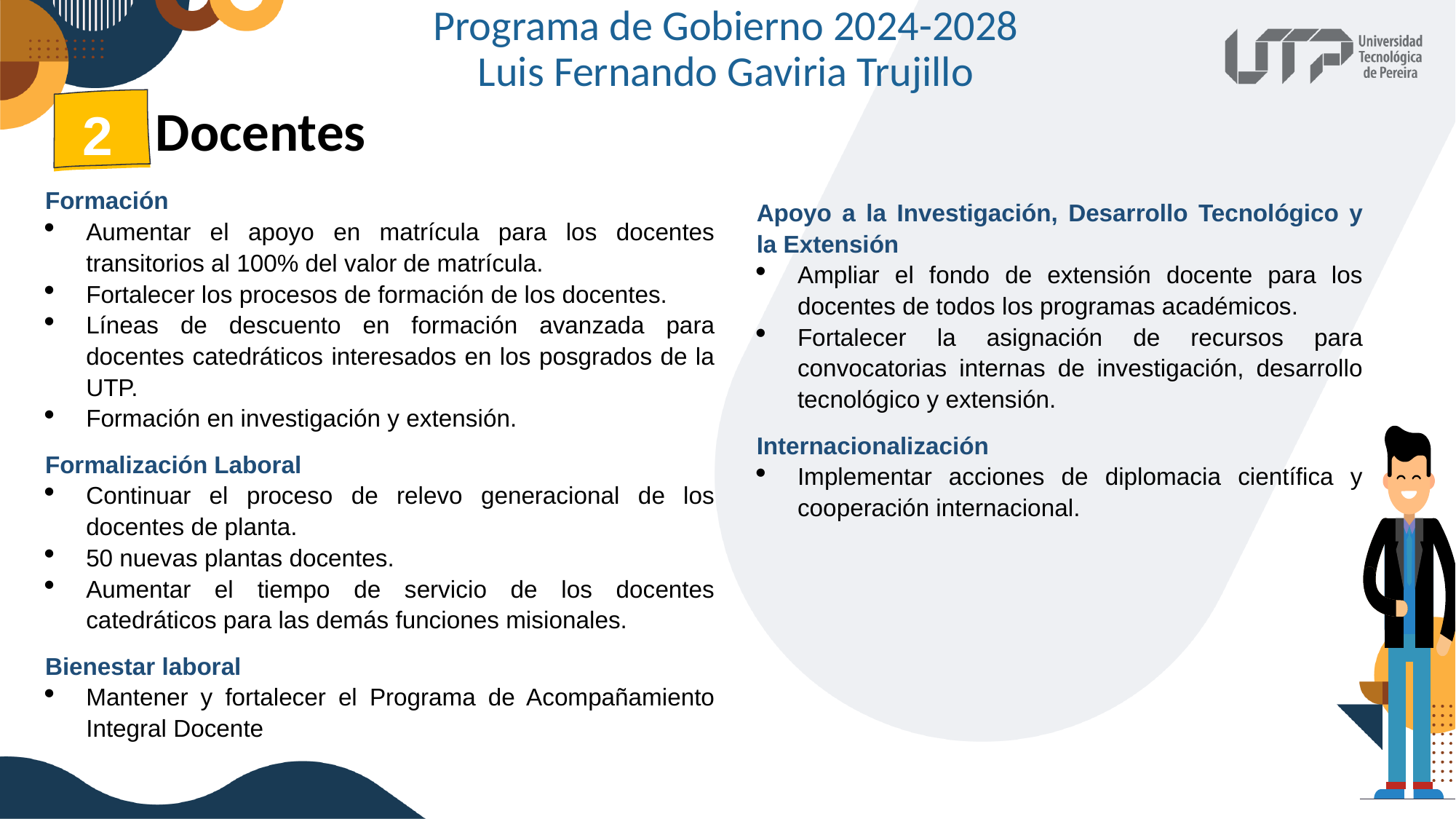

# Programa de Gobierno 2024-2028 Luis Fernando Gaviria Trujillo

Docentes
2

Apoyo a la Investigación, Desarrollo Tecnológico y la Extensión
Ampliar el fondo de extensión docente para los docentes de todos los programas académicos.
Fortalecer la asignación de recursos para convocatorias internas de investigación, desarrollo tecnológico y extensión.
Internacionalización
Implementar acciones de diplomacia científica y cooperación internacional.
Formación
Aumentar el apoyo en matrícula para los docentes transitorios al 100% del valor de matrícula.
Fortalecer los procesos de formación de los docentes.
Líneas de descuento en formación avanzada para docentes catedráticos interesados en los posgrados de la UTP.
Formación en investigación y extensión.
Formalización Laboral
Continuar el proceso de relevo generacional de los docentes de planta.
50 nuevas plantas docentes.
Aumentar el tiempo de servicio de los docentes catedráticos para las demás funciones misionales.
Bienestar laboral
Mantener y fortalecer el Programa de Acompañamiento Integral Docente